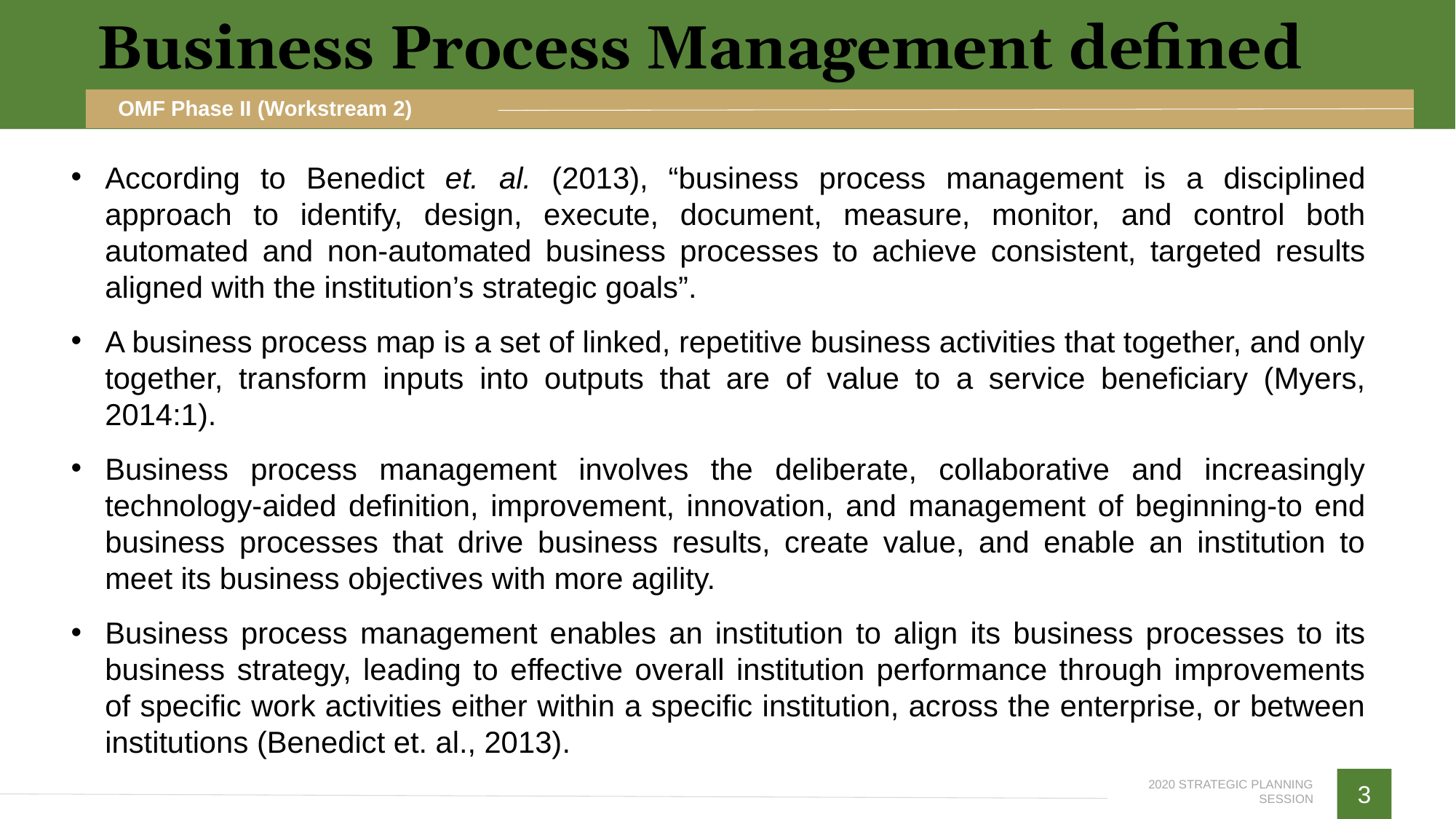

Business Process Management defined

OMF Phase II (Workstream 2)
According to Benedict et. al. (2013), “business process management is a disciplined approach to identify, design, execute, document, measure, monitor, and control both automated and non-automated business processes to achieve consistent, targeted results aligned with the institution’s strategic goals”.
A business process map is a set of linked, repetitive business activities that together, and only together, transform inputs into outputs that are of value to a service beneficiary (Myers, 2014:1).
Business process management involves the deliberate, collaborative and increasingly technology-aided definition, improvement, innovation, and management of beginning-to end business processes that drive business results, create value, and enable an institution to meet its business objectives with more agility.
Business process management enables an institution to align its business processes to its business strategy, leading to effective overall institution performance through improvements of specific work activities either within a specific institution, across the enterprise, or between institutions (Benedict et. al., 2013).